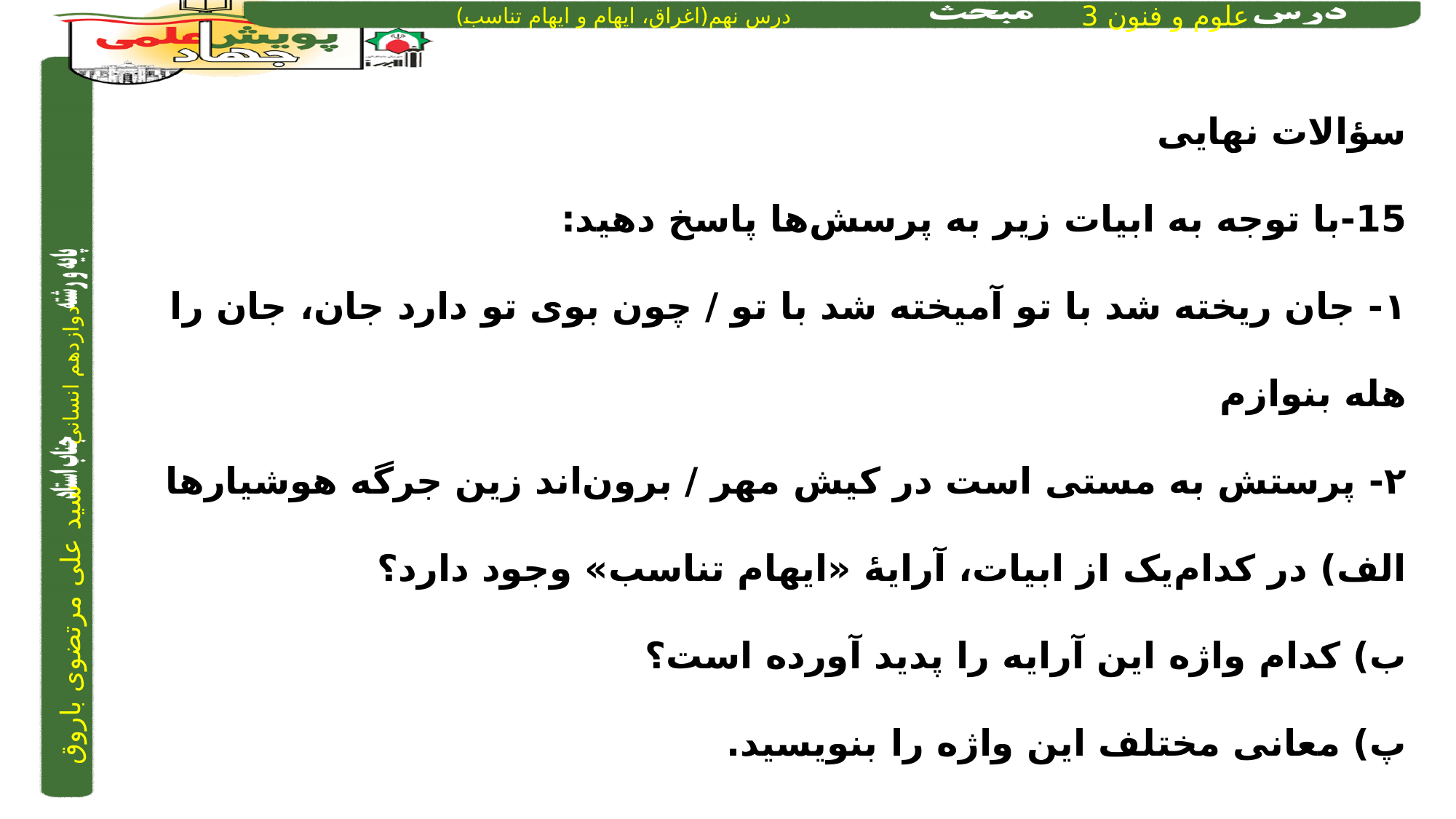

سؤالات نهایی
15-با توجه به ابیات زیر به پرسش‌ها پاسخ دهید:
۱- جان ریخته شد با تو آمیخته شد با تو / چون بوی تو دارد جان، جان را هله بنوازم
۲- پرستش به مستی است در کیش مهر / برون‌اند زین جرگه هوشیارها
الف) در کدام‌یک از ابیات، آرایۀ «ایهام تناسب» وجود دارد؟
ب) کدام واژه این آرایه را پدید آورده است؟
پ) معانی مختلف این واژه را بنویسید.